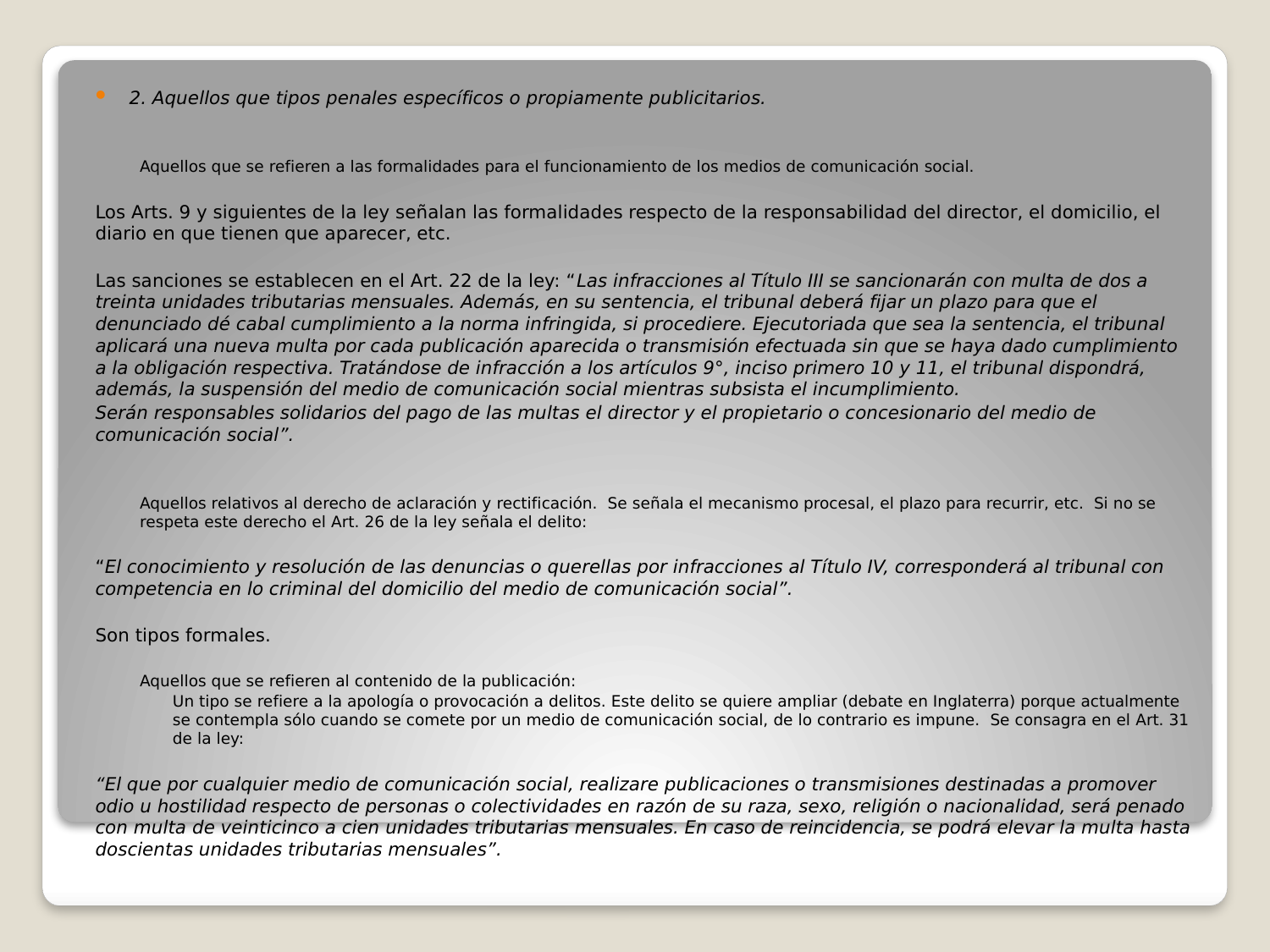

2. Aquellos que tipos penales específicos o propiamente publicitarios.

Aquellos que se refieren a las formalidades para el funcionamiento de los medios de comunicación social.

Los Arts. 9 y siguientes de la ley señalan las formalidades respecto de la responsabilidad del director, el domicilio, el diario en que tienen que aparecer, etc.

Las sanciones se establecen en el Art. 22 de la ley: “Las infracciones al Título III se sancionarán con multa de dos a treinta unidades tributarias mensuales. Además, en su sentencia, el tribunal deberá fijar un plazo para que el denunciado dé cabal cumplimiento a la norma infringida, si procediere. Ejecutoriada que sea la sentencia, el tribunal aplicará una nueva multa por cada publicación aparecida o transmisión efectuada sin que se haya dado cumplimiento a la obligación respectiva. Tratándose de infracción a los artículos 9°, inciso primero 10 y 11, el tribunal dispondrá, además, la suspensión del medio de comunicación social mientras subsista el incumplimiento.
Serán responsables solidarios del pago de las multas el director y el propietario o concesionario del medio de comunicación social”.

Aquellos relativos al derecho de aclaración y rectificación.  Se señala el mecanismo procesal, el plazo para recurrir, etc.  Si no se respeta este derecho el Art. 26 de la ley señala el delito:

“El conocimiento y resolución de las denuncias o querellas por infracciones al Título IV, corresponderá al tribunal con competencia en lo criminal del domicilio del medio de comunicación social”.

Son tipos formales.

Aquellos que se refieren al contenido de la publicación:
Un tipo se refiere a la apología o provocación a delitos. Este delito se quiere ampliar (debate en Inglaterra) porque actualmente se contempla sólo cuando se comete por un medio de comunicación social, de lo contrario es impune.  Se consagra en el Art. 31 de la ley:

“El que por cualquier medio de comunicación social, realizare publicaciones o transmisiones destinadas a promover odio u hostilidad respecto de personas o colectividades en razón de su raza, sexo, religión o nacionalidad, será penado con multa de veinticinco a cien unidades tributarias mensuales. En caso de reincidencia, se podrá elevar la multa hasta doscientas unidades tributarias mensuales”.

#